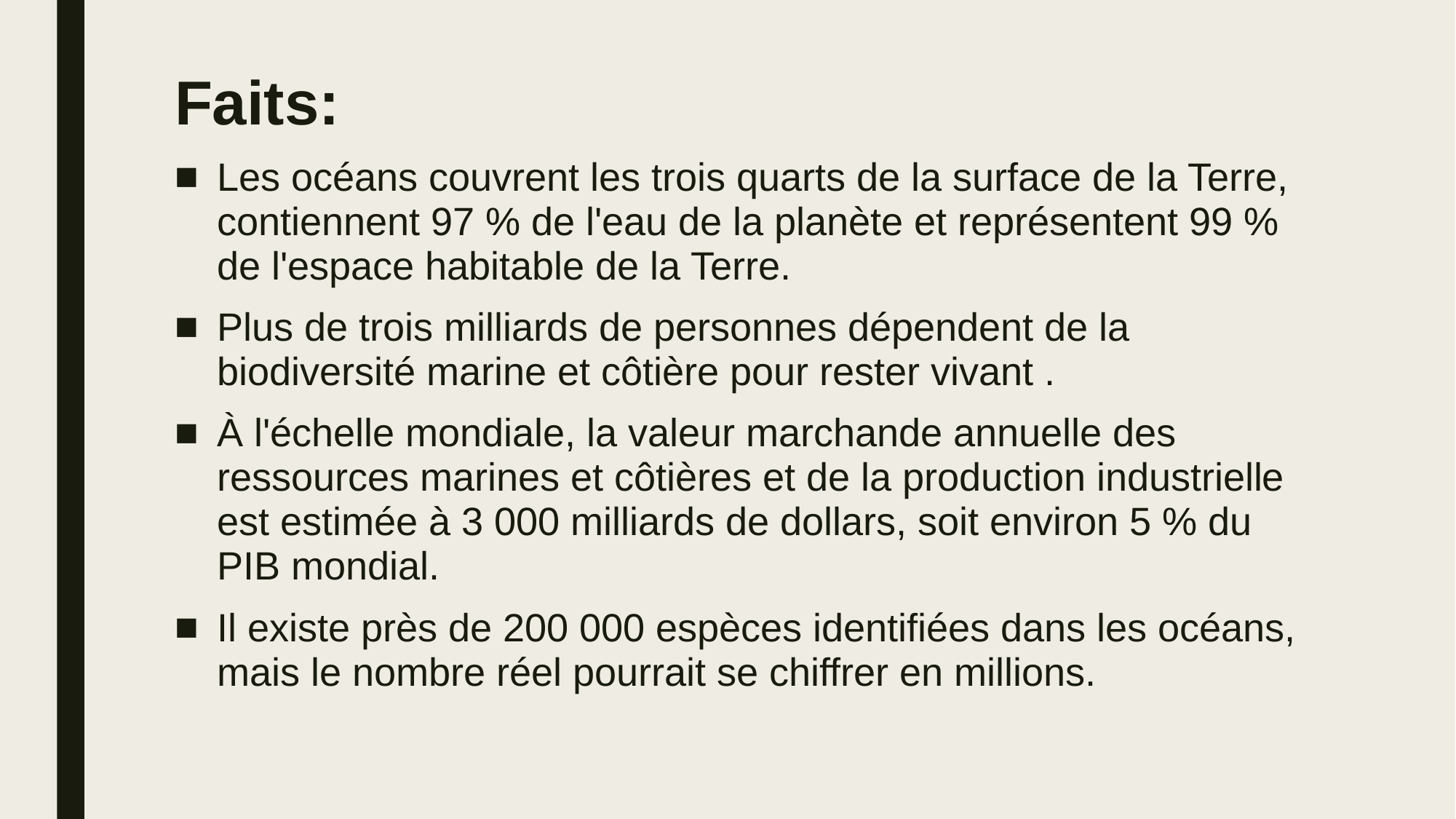

Faits:
Les océans couvrent les trois quarts de la surface de la Terre, contiennent 97 % de l'eau de la planète et représentent 99 % de l'espace habitable de la Terre.
Plus de trois milliards de personnes dépendent de la biodiversité marine et côtière pour rester vivant .
À l'échelle mondiale, la valeur marchande annuelle des ressources marines et côtières et de la production industrielle est estimée à 3 000 milliards de dollars, soit environ 5 % du PIB mondial.
Il existe près de 200 000 espèces identifiées dans les océans, mais le nombre réel pourrait se chiffrer en millions.